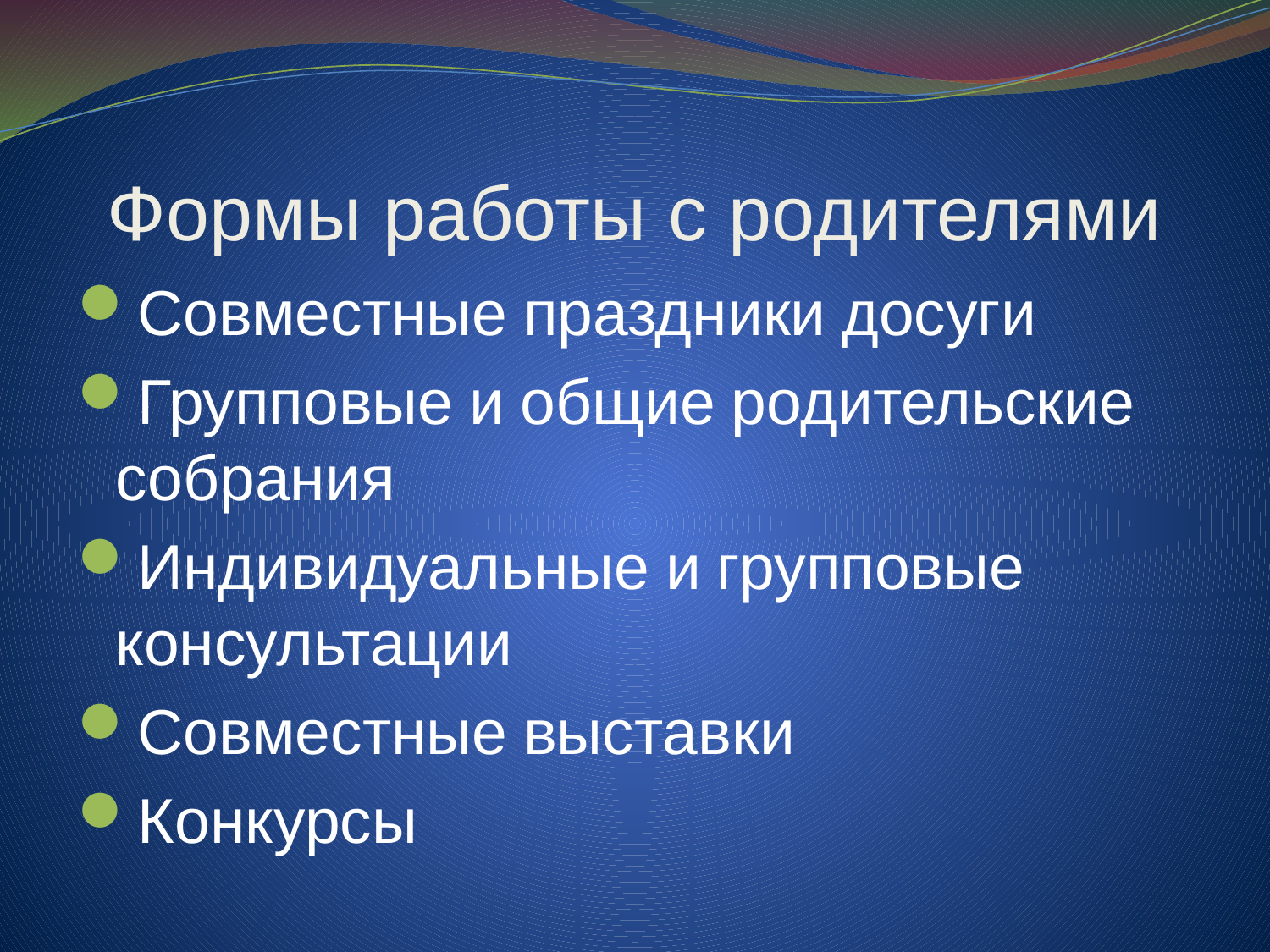

# Формы работы с родителями
Совместные праздники досуги
Групповые и общие родительские собрания
Индивидуальные и групповые консультации
Совместные выставки
Конкурсы